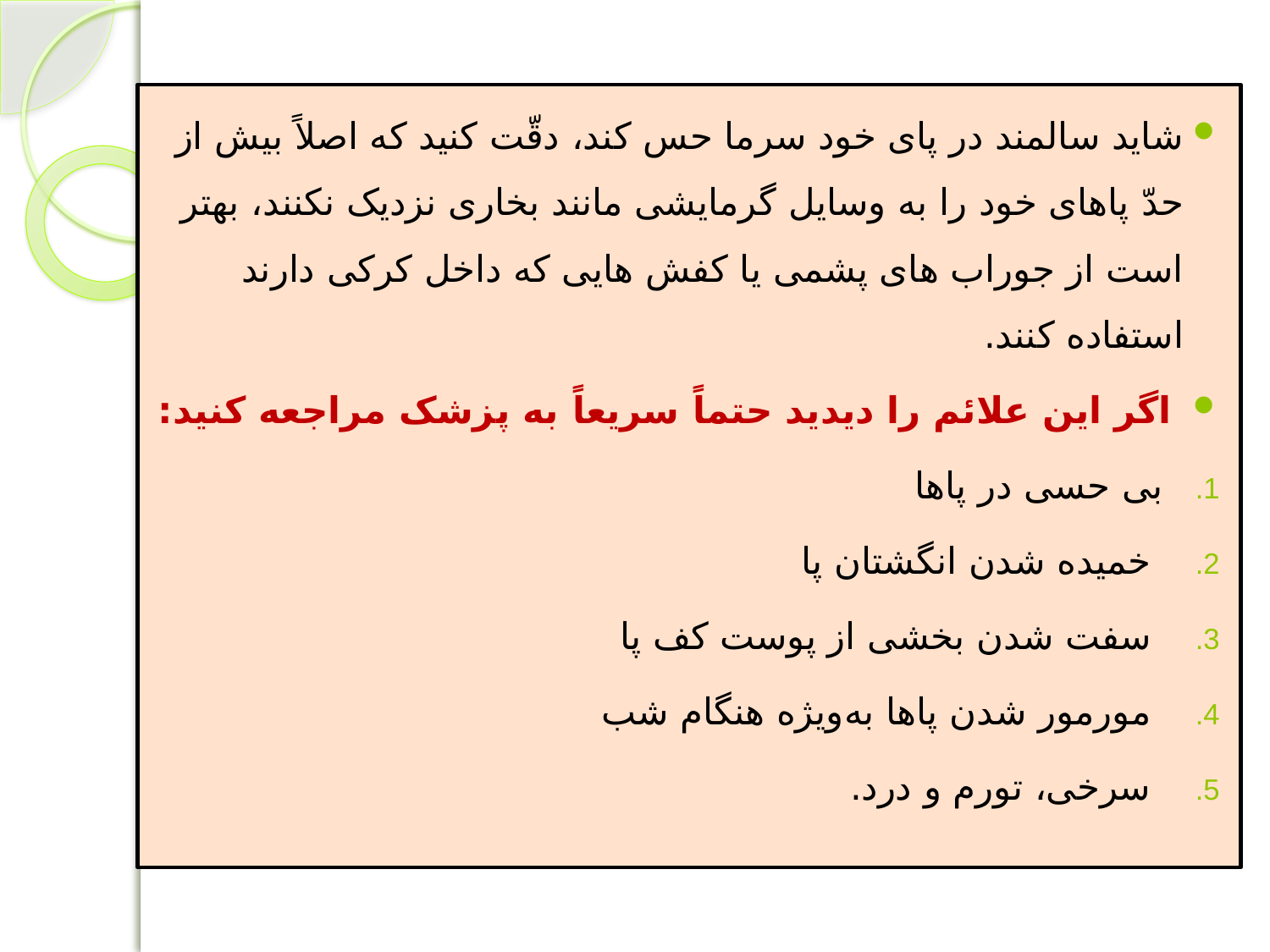

شاید سالمند در پای خود سرما حس کند، دقّت کنید که اصلاً بیش از حدّ پاهای خود را به وسایل گرمایشی مانند بخاری نزدیک نکنند، بهتر است از جوراب های پشمی یا کفش هایی که داخل کرکی دارند استفاده کنند.
 اگر این علائم را دیدید حتماً سریعاً به پزشک مراجعه کنید:
بی‌ حسی در پاها
 خمیده شدن انگشتان پا
 سفت شدن بخشی از پوست کف پا
 مورمور شدن پاها به‌ویژه هنگام شب
 سرخی، تورم و درد.